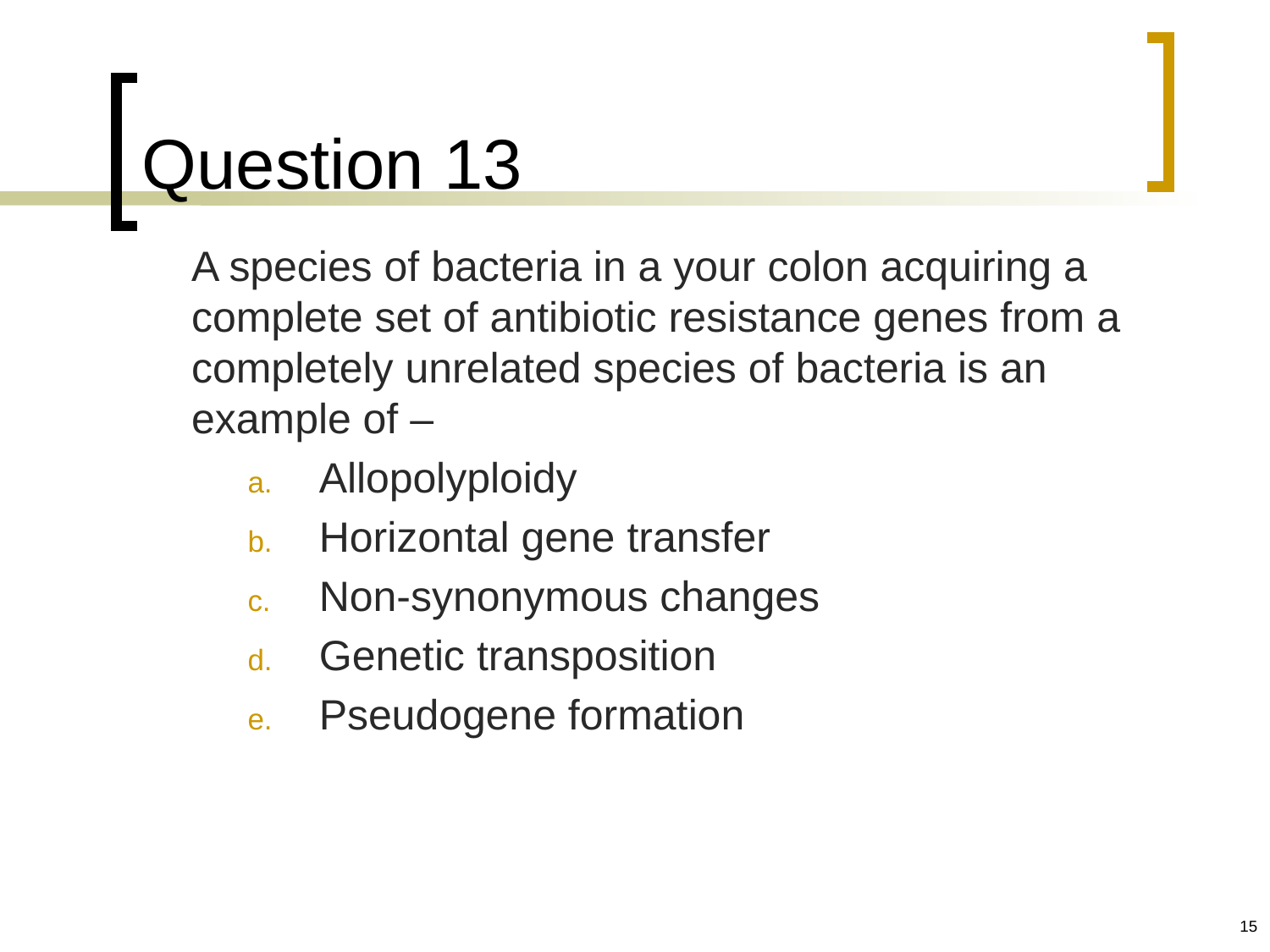

# Question 13
	A species of bacteria in a your colon acquiring a complete set of antibiotic resistance genes from a completely unrelated species of bacteria is an example of –
Allopolyploidy
Horizontal gene transfer
Non-synonymous changes
Genetic transposition
Pseudogene formation